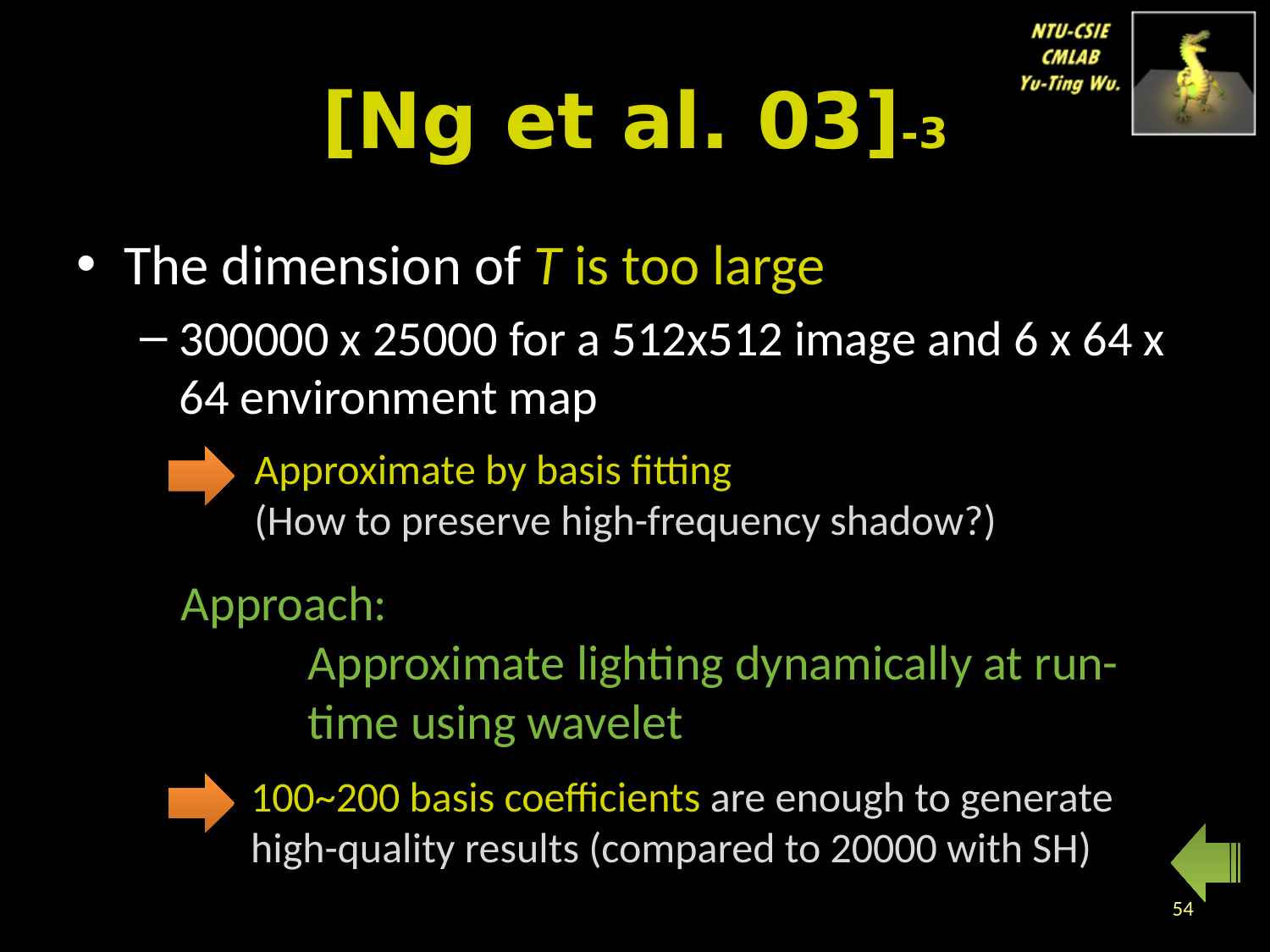

# [Ng et al. 03]-3
The dimension of T is too large
300000 x 25000 for a 512x512 image and 6 x 64 x 64 environment map

Approximate by basis fitting
(How to preserve high-frequency shadow?)

Approach:
	Approximate lighting dynamically at run-	time using wavelet
100~200 basis coefficients are enough to generate high-quality results (compared to 20000 with SH)

54